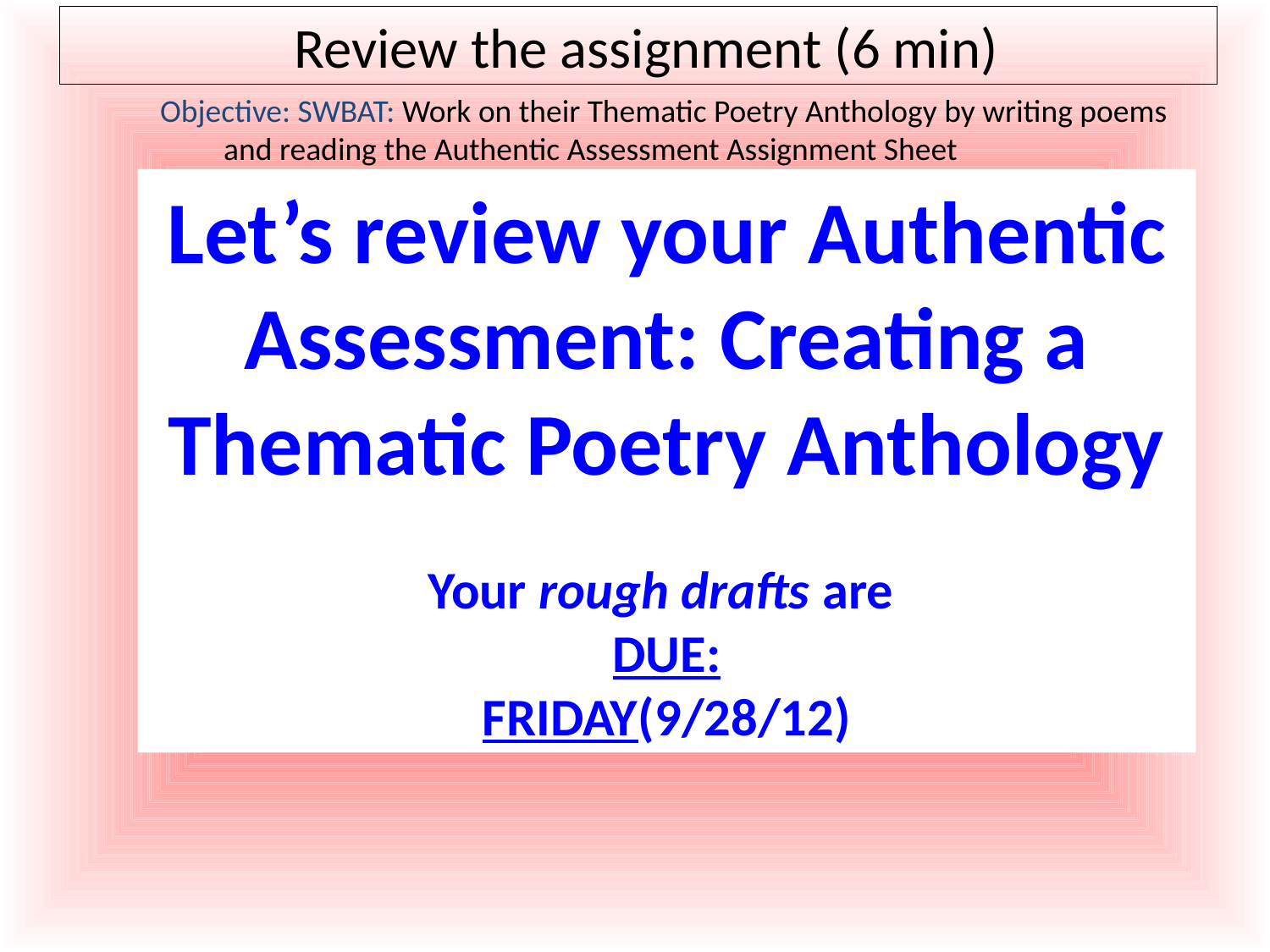

# Review the assignment (6 min)
Objective: SWBAT: Work on their Thematic Poetry Anthology by writing poems and reading the Authentic Assessment Assignment Sheet
Let’s review your Authentic Assessment: Creating a Thematic Poetry Anthology

Your rough drafts are
DUE:
FRIDAY(9/28/12)